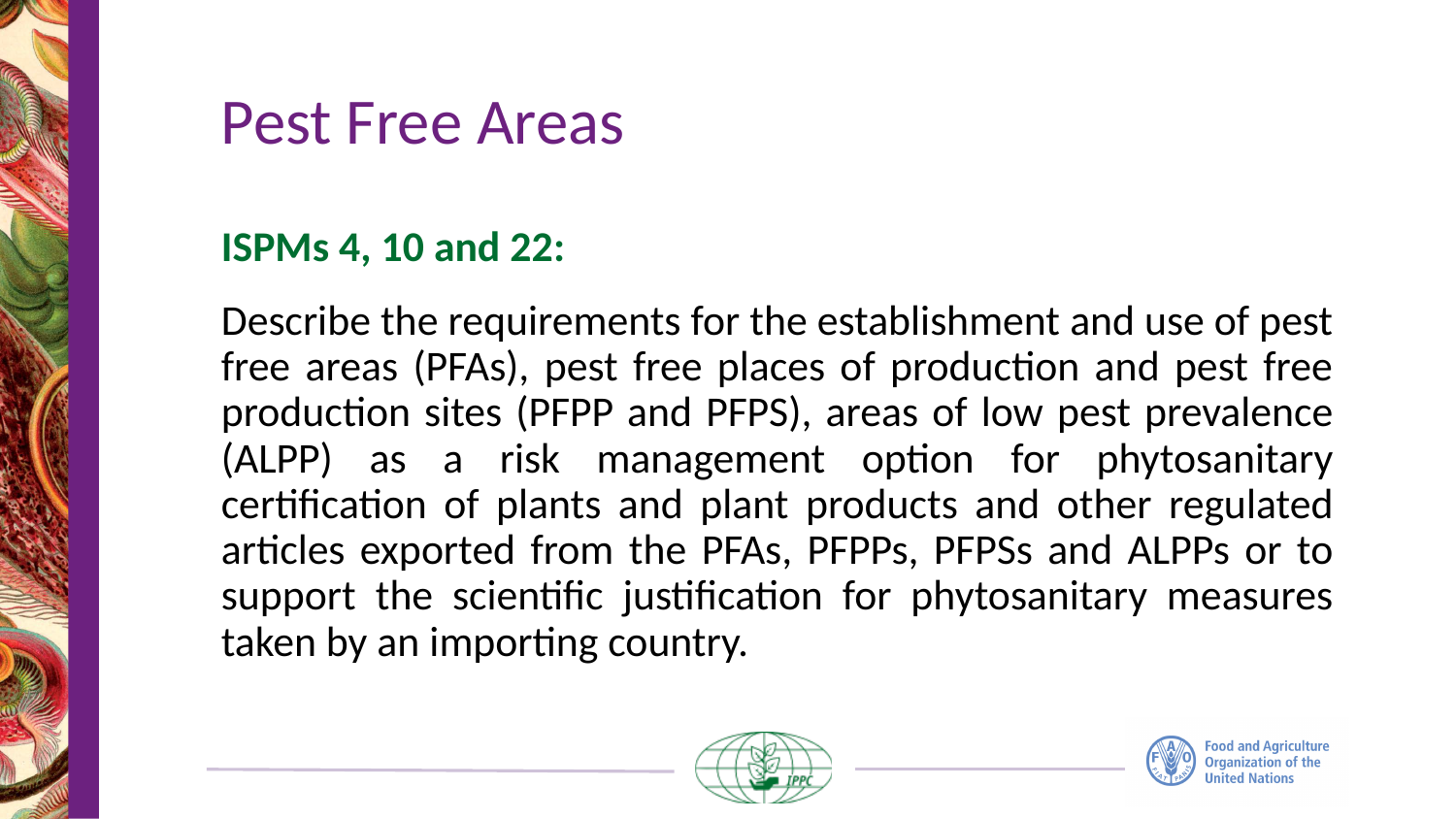

# Pest Free Areas
ISPMs 4, 10 and 22:
Describe the requirements for the establishment and use of pest free areas (PFAs), pest free places of production and pest free production sites (PFPP and PFPS), areas of low pest prevalence (ALPP) as a risk management option for phytosanitary certification of plants and plant products and other regulated articles exported from the PFAs, PFPPs, PFPSs and ALPPs or to support the scientific justification for phytosanitary measures taken by an importing country.